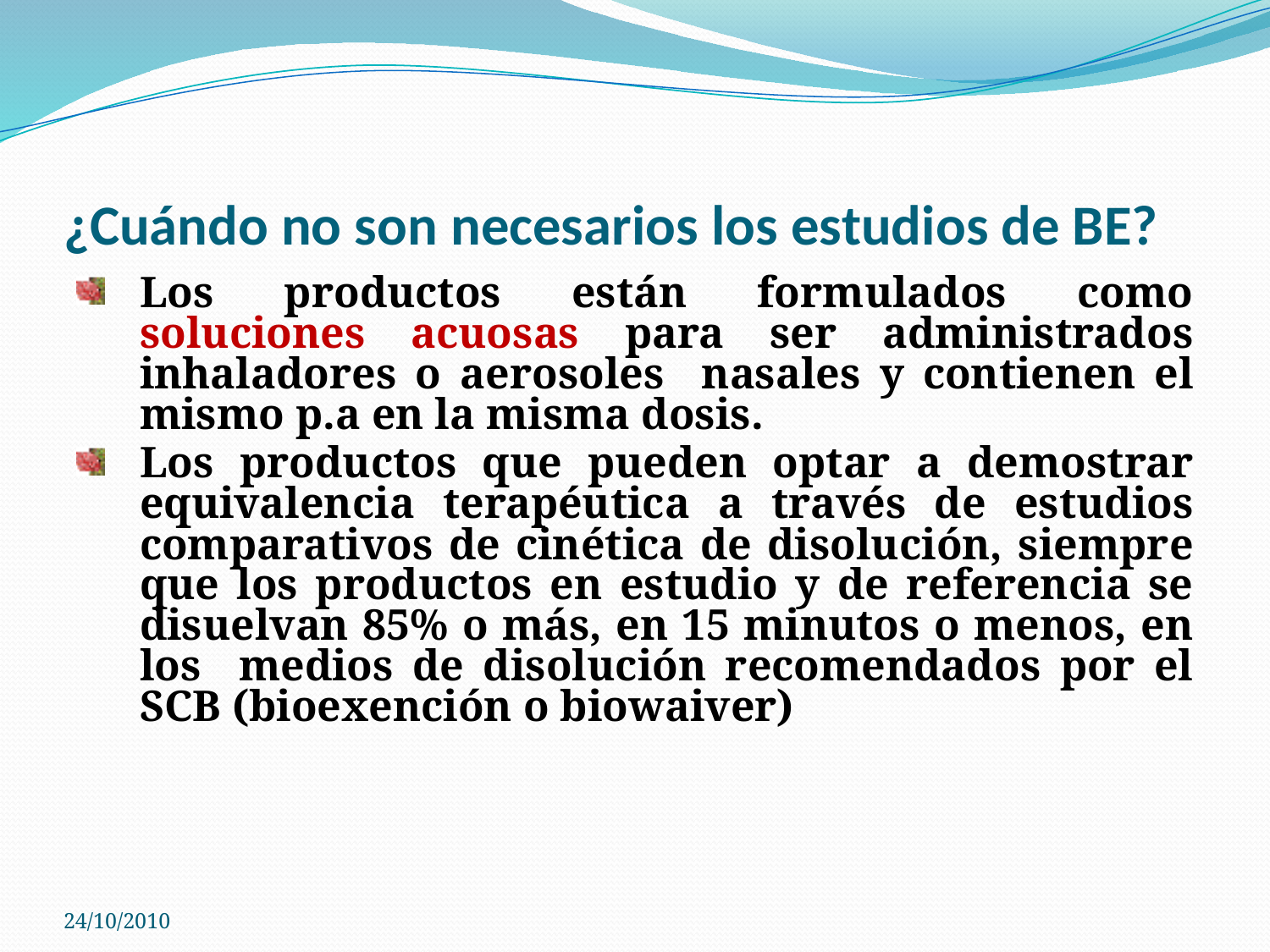

# ¿Cuándo no son necesarios los estudios de BE?
Los productos están formulados como soluciones acuosas para ser administrados inhaladores o aerosoles  nasales y contienen el mismo p.a en la misma dosis.
Los productos que pueden optar a demostrar equivalencia terapéutica a través de estudios comparativos de cinética de disolución, siempre que los productos en estudio y de referencia se disuelvan 85% o más, en 15 minutos o menos, en los  medios de disolución recomendados por el SCB (bioexención o biowaiver)
24/10/2010